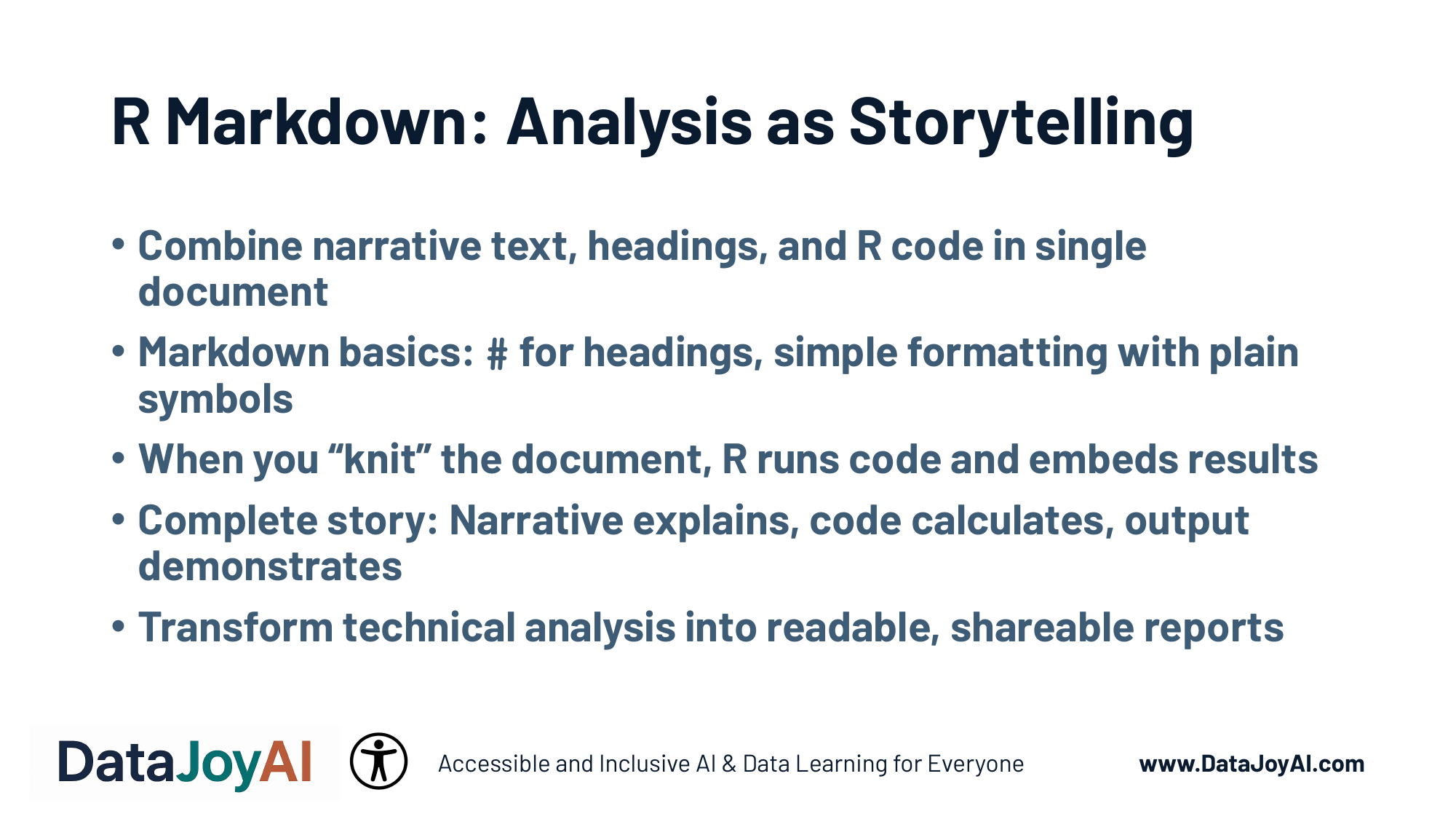

# R Markdown: Analysis as Storytelling
Combine narrative text, headings, and R code in single document
Markdown basics: # for headings, simple formatting with plain symbols
When you “knit” the document, R runs code and embeds results
Complete story: Narrative explains, code calculates, output demonstrates
Transform technical analysis into readable, shareable reports